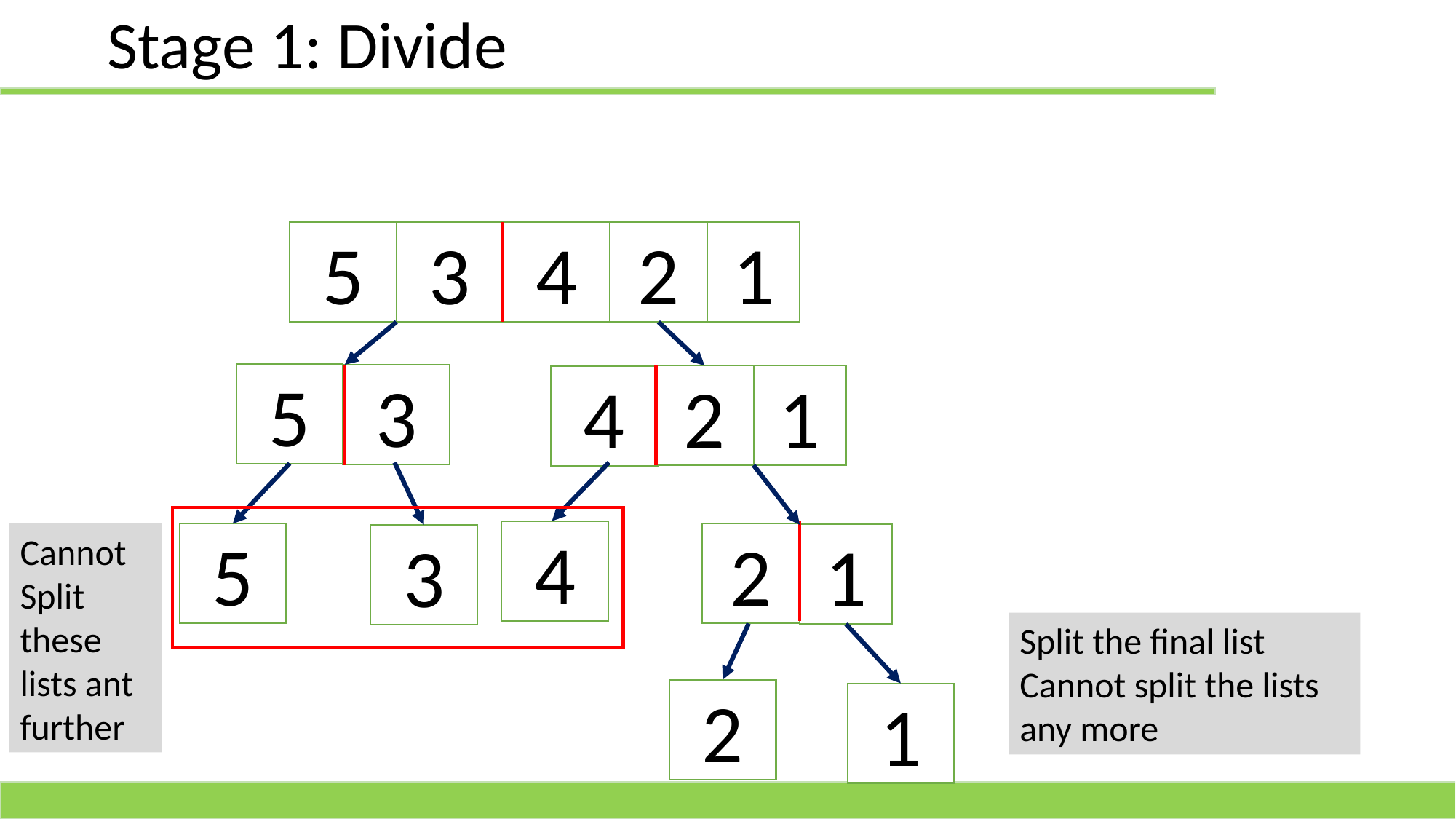

# Stage 1: Divide
1
5
3
4
2
5
3
1
2
4

4
Cannot
Split these lists ant further
5
2
1
3
Split the final list Cannot split the lists any more
2
1